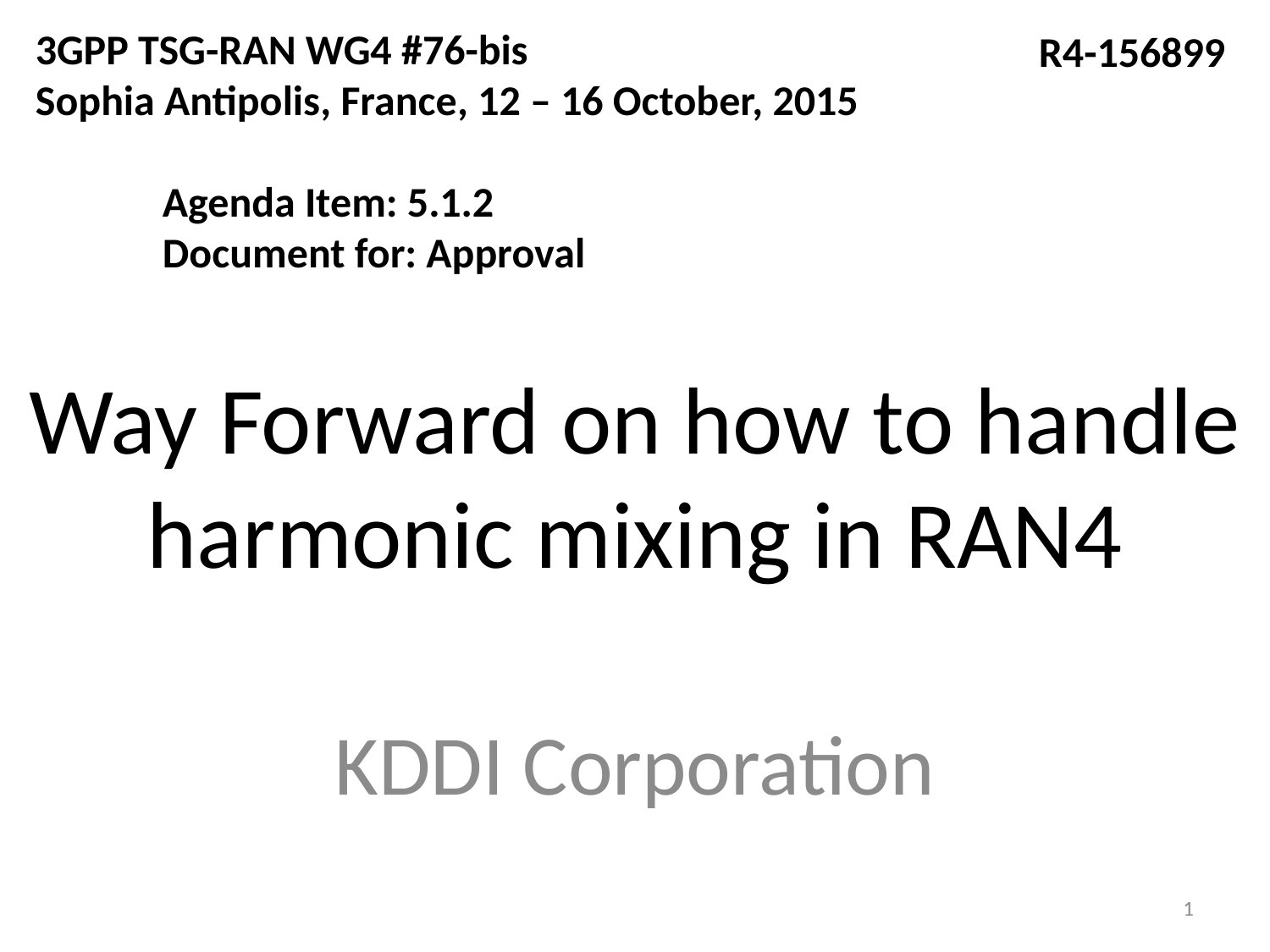

3GPP TSG-RAN WG4 #76-bis
Sophia Antipolis, France, 12 – 16 October, 2015

	Agenda Item: 5.1.2
	Document for: Approval
R4-156899
# Way Forward on how to handle harmonic mixing in RAN4
KDDI Corporation
1